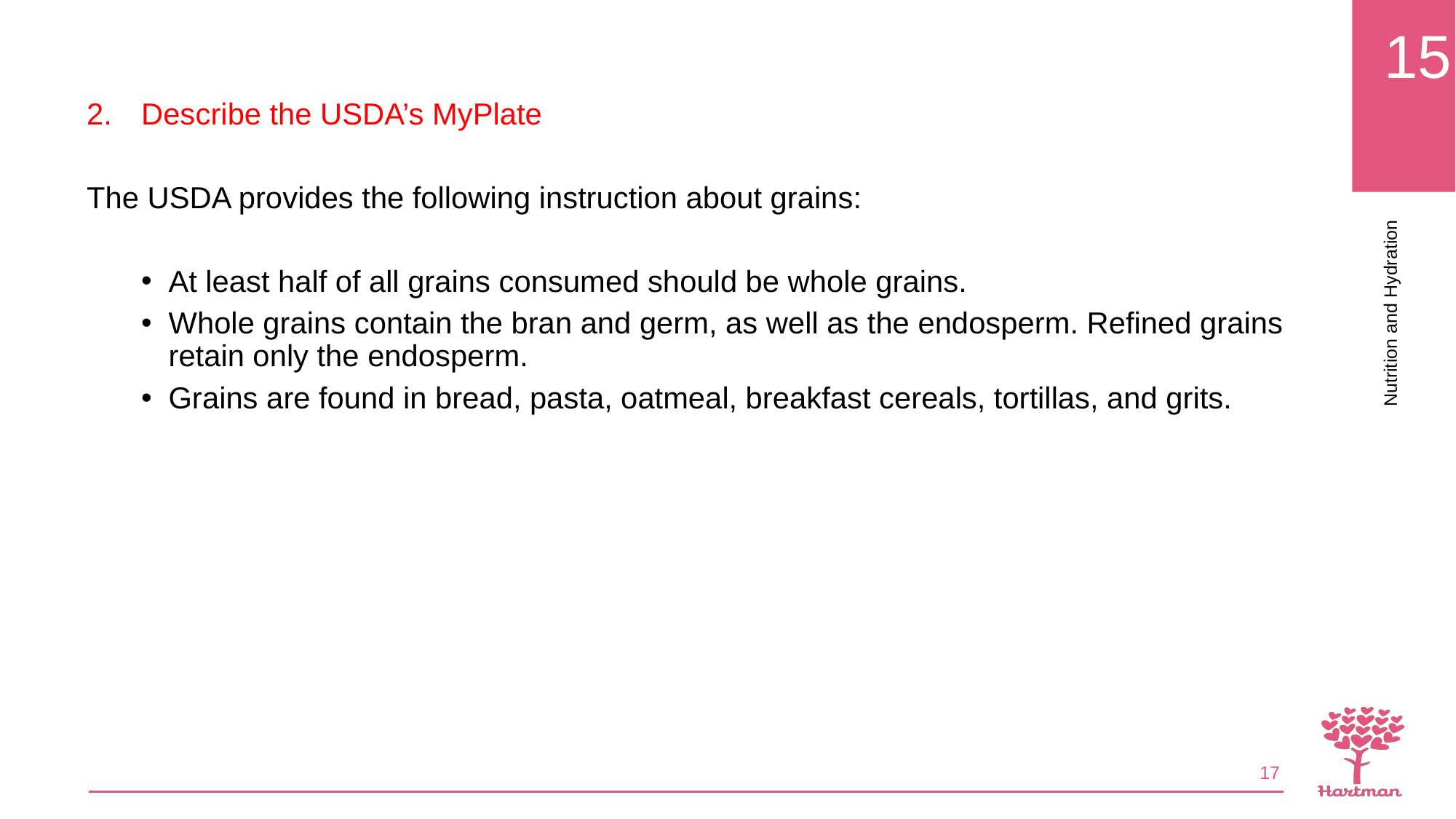

Describe the USDA’s MyPlate

The USDA provides the following instruction about grains:

At least half of all grains consumed should be whole grains.
Whole grains contain the bran and germ, as well as the endosperm. Refined grains retain only the endosperm.
Grains are found in bread, pasta, oatmeal, breakfast cereals, tortillas, and grits.

17